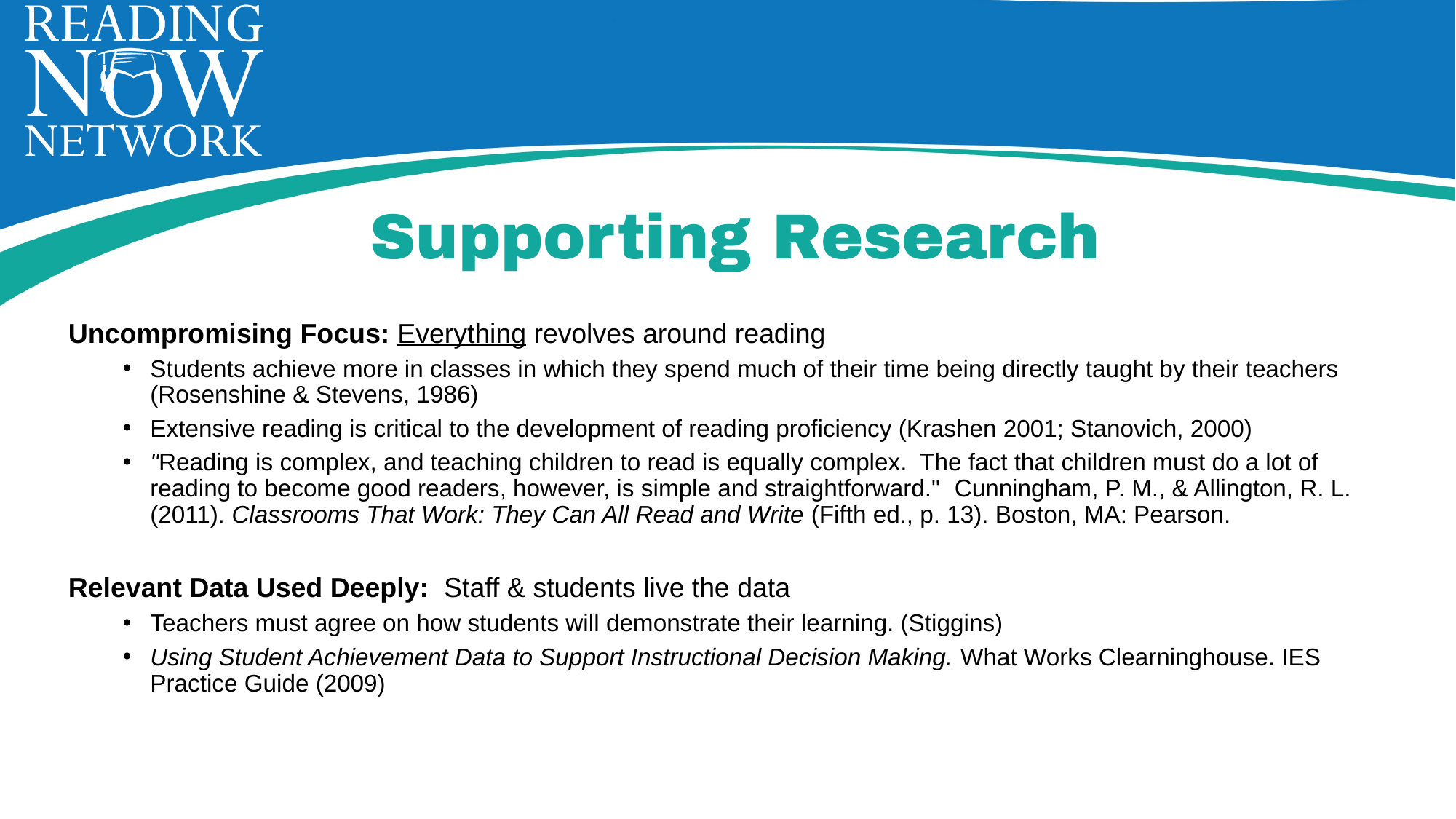

# Supporting Research
Uncompromising Focus: Everything revolves around reading
Students achieve more in classes in which they spend much of their time being directly taught by their teachers (Rosenshine & Stevens, 1986)
Extensive reading is critical to the development of reading proficiency (Krashen 2001; Stanovich, 2000)
"Reading is complex, and teaching children to read is equally complex.  The fact that children must do a lot of reading to become good readers, however, is simple and straightforward."  Cunningham, P. M., & Allington, R. L. (2011). Classrooms That Work: They Can All Read and Write (Fifth ed., p. 13). Boston, MA: Pearson.

Relevant Data Used Deeply:  Staff & students live the data
Teachers must agree on how students will demonstrate their learning. (Stiggins)
Using Student Achievement Data to Support Instructional Decision Making. What Works Clearninghouse. IES Practice Guide (2009)